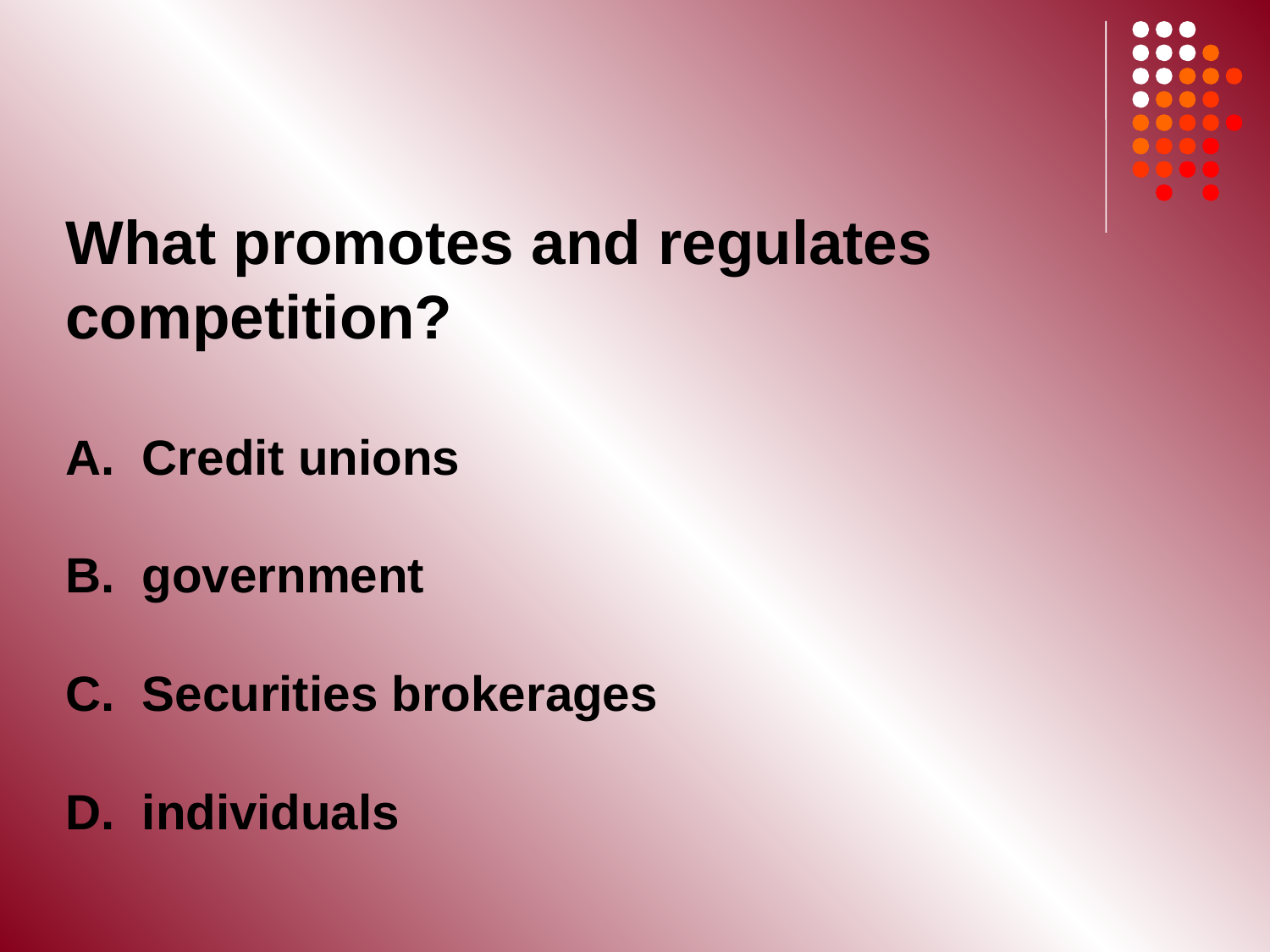

What promotes and regulates competition?
A.  Credit unions
B.  government
C.  Securities brokerages
D.  individuals